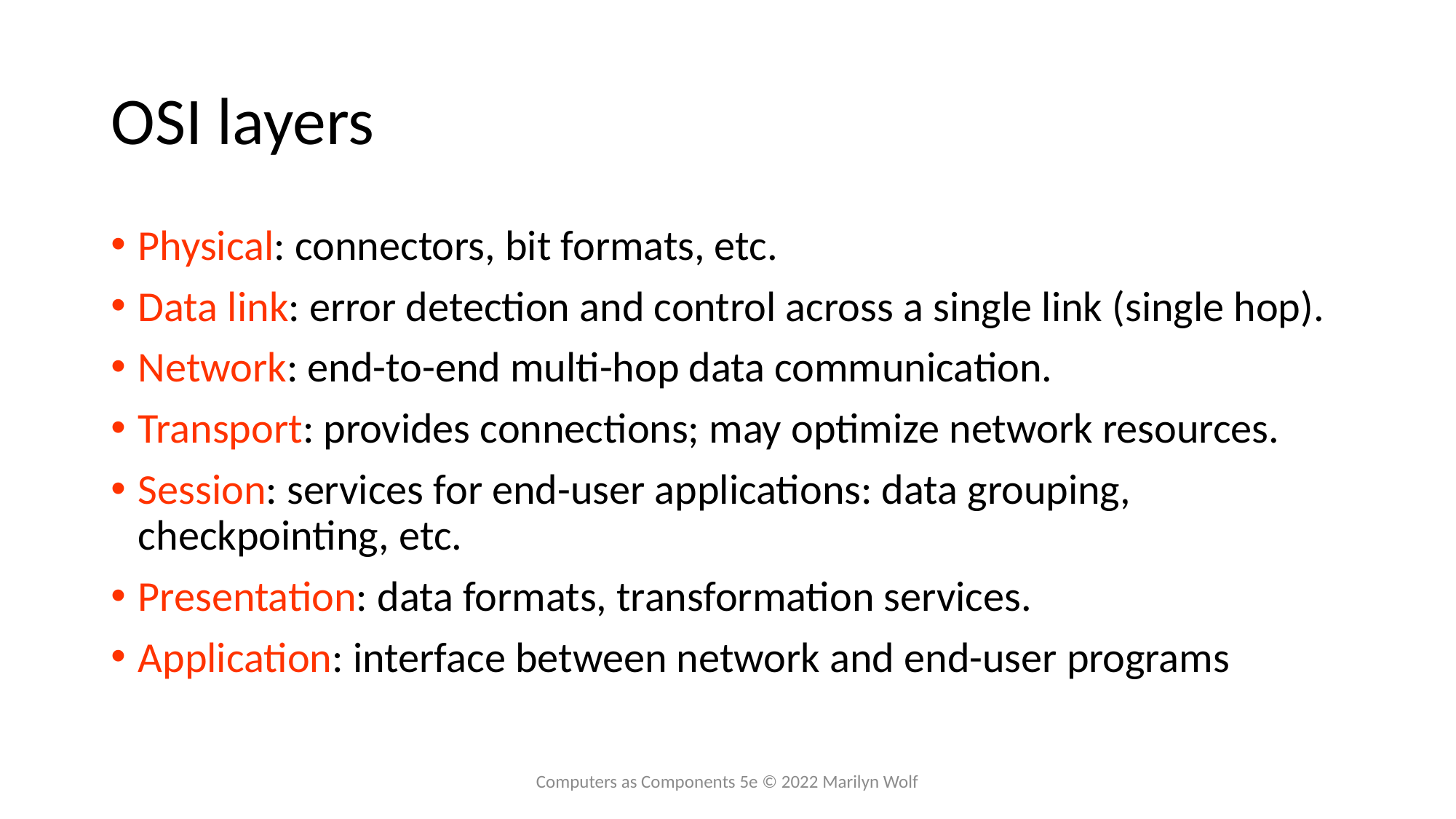

# OSI layers
Physical: connectors, bit formats, etc.
Data link: error detection and control across a single link (single hop).
Network: end-to-end multi-hop data communication.
Transport: provides connections; may optimize network resources.
Session: services for end-user applications: data grouping, checkpointing, etc.
Presentation: data formats, transformation services.
Application: interface between network and end-user programs
Computers as Components 5e © 2022 Marilyn Wolf